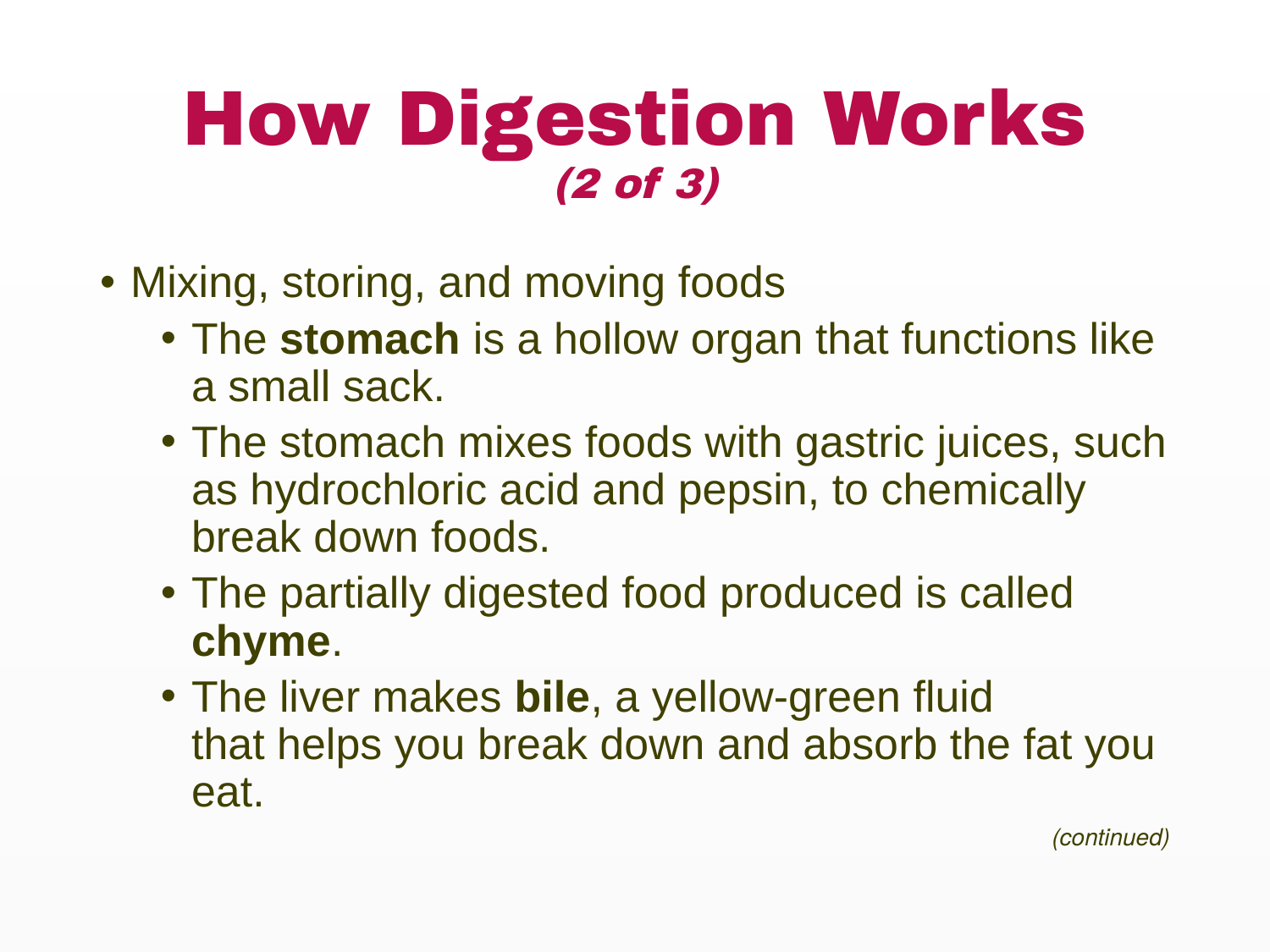

# How Digestion Works (2 of 3)
Mixing, storing, and moving foods
The stomach is a hollow organ that functions like a small sack.
The stomach mixes foods with gastric juices, such as hydrochloric acid and pepsin, to chemically break down foods.
The partially digested food produced is called chyme.
The liver makes bile, a yellow-green fluid that helps you break down and absorb the fat you eat.
(continued)